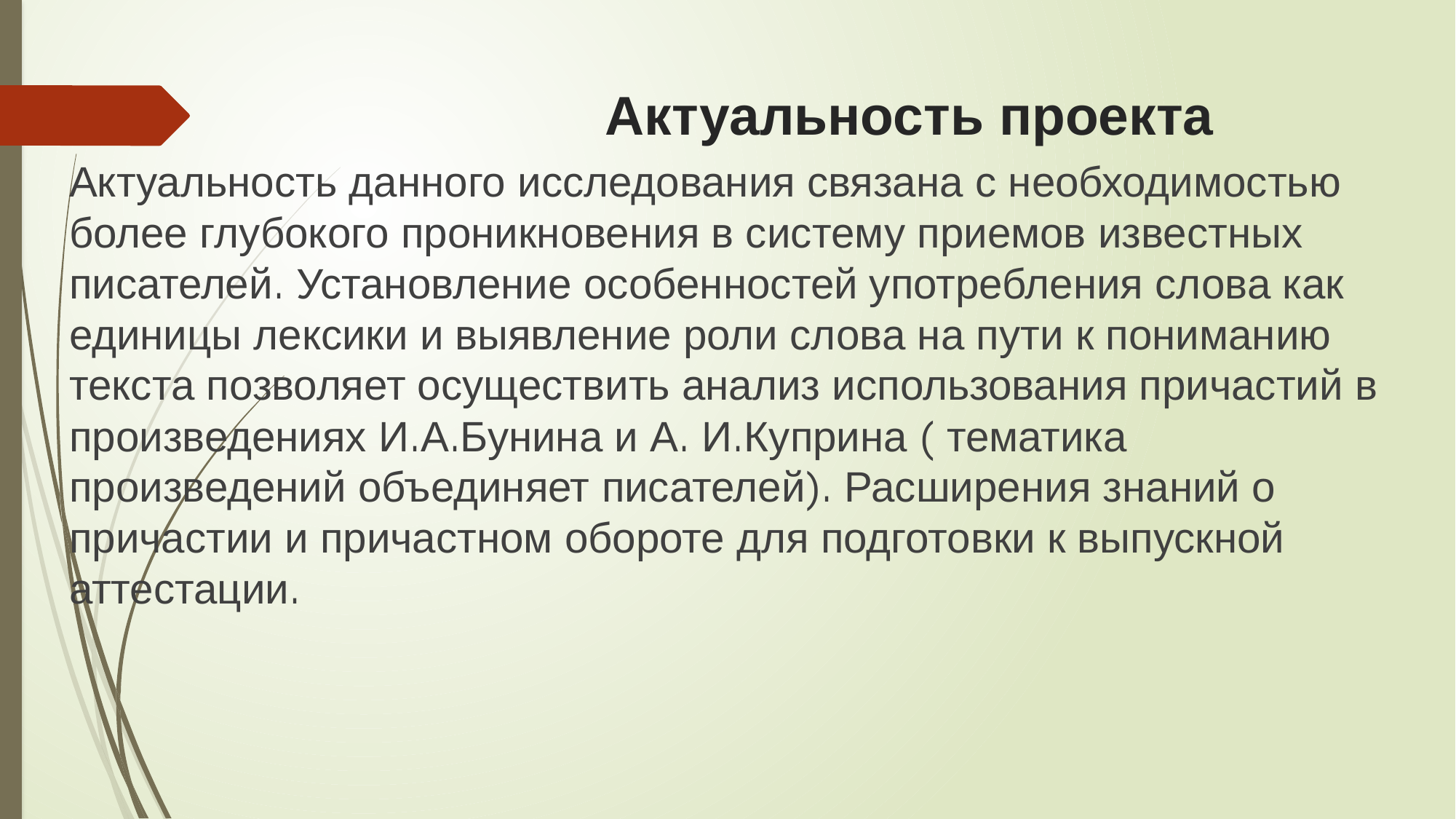

# Актуальность проекта
Актуальность данного исследования связана с необходимостью более глубокого проникновения в систему приемов известных  писателей. Установление особенностей употребления слова как единицы лексики и выявление роли слова на пути к пониманию текста позволяет осуществить анализ использования причастий в произведениях И.А.Бунина и А. И.Куприна ( тематика произведений объединяет писателей). Расширения знаний о причастии и причастном обороте для подготовки к выпускной аттестации.